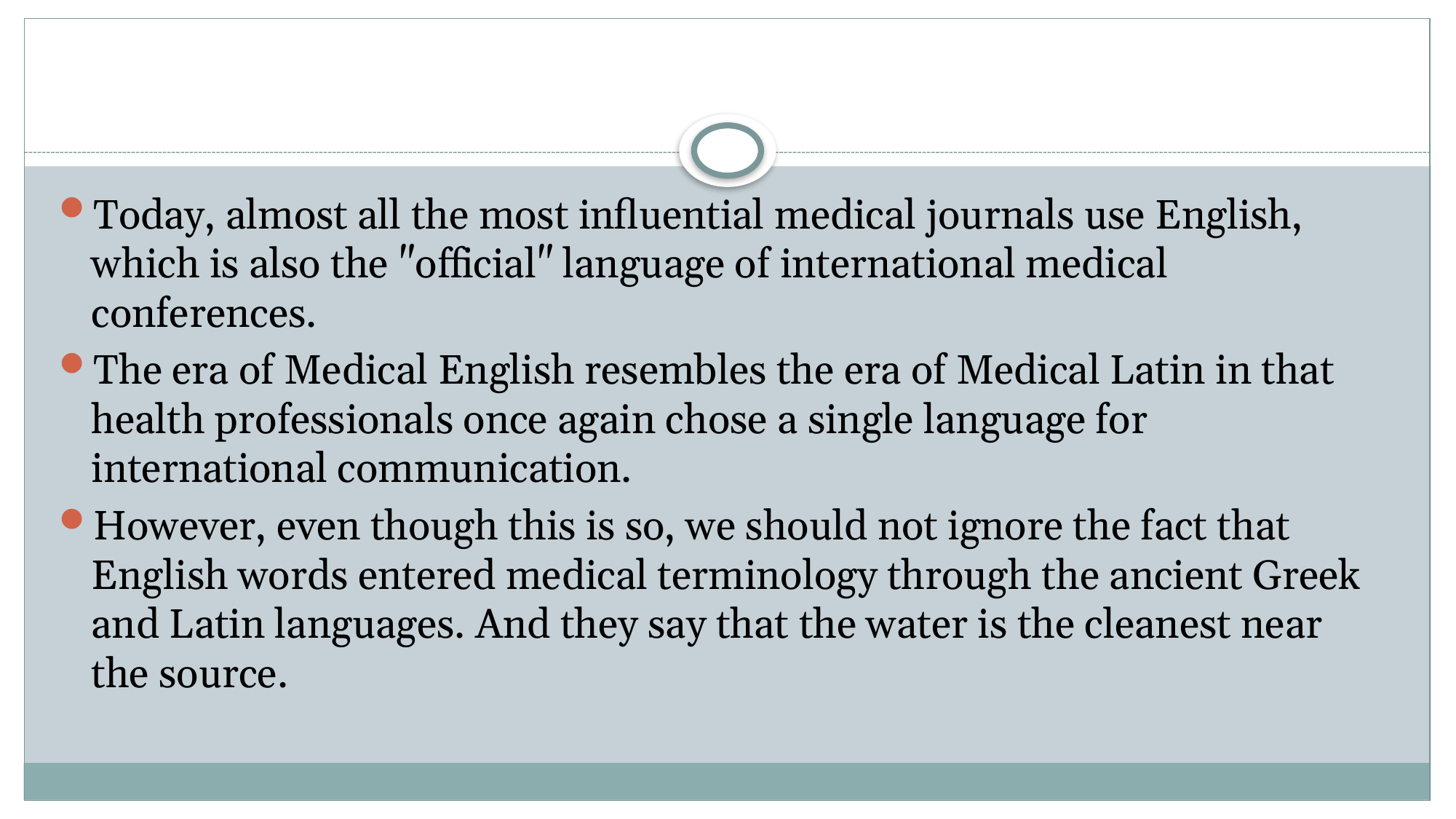

#
Today, almost all the most influential medical journals use English, which is also the "official" language of international medical conferences.
The era of Medical English resembles the era of Medical Latin in that health professionals once again chose a single language for international communication.
However, even though this is so, we should not ignore the fact that English words entered medical terminology through the ancient Greek and Latin languages. And they say that the water is the cleanest near the source.